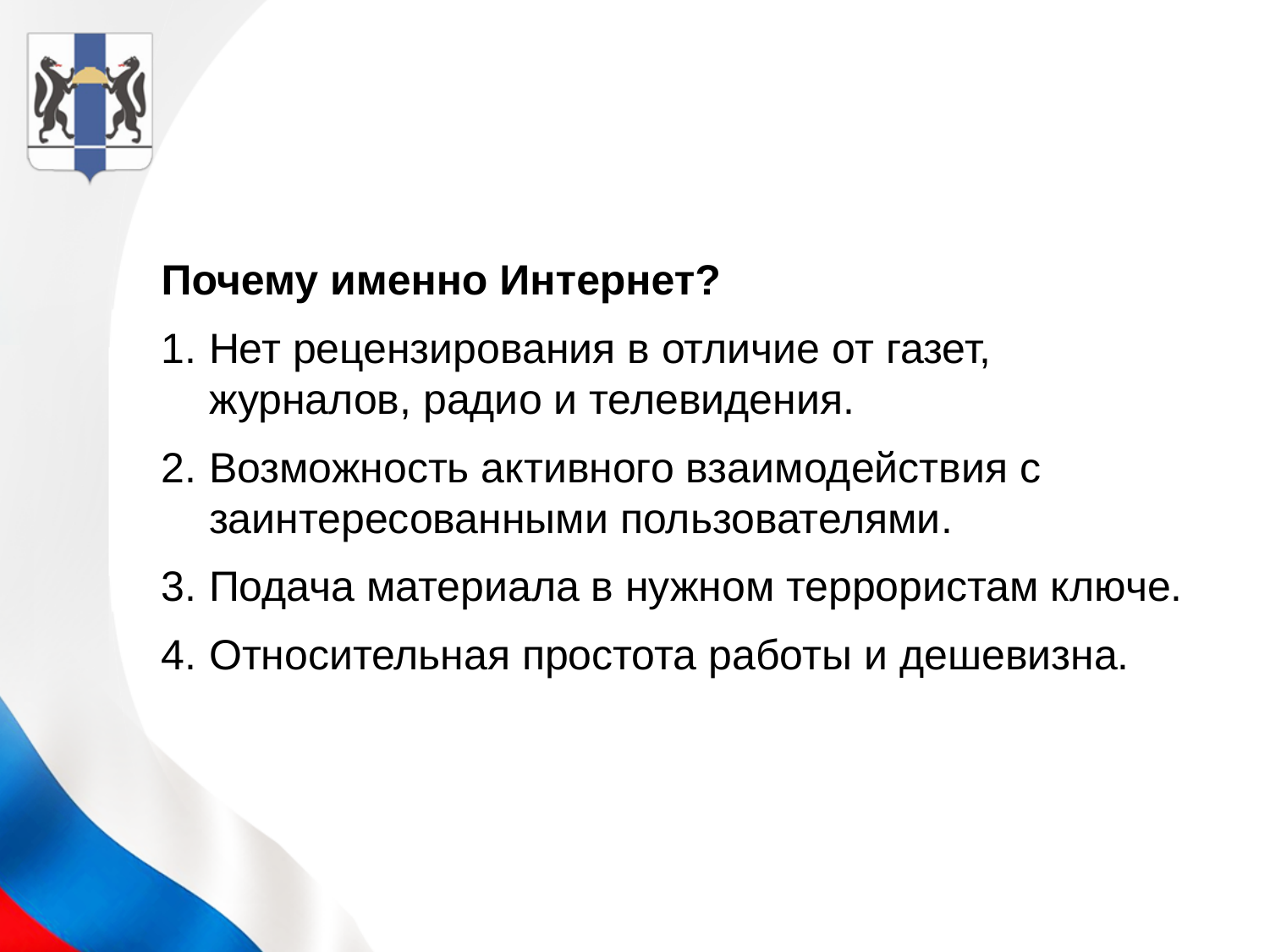

Почему именно Интернет?
Нет рецензирования в отличие от газет, журналов, радио и телевидения.
Возможность активного взаимодействия с заинтересованными пользователями.
Подача материала в нужном террористам ключе.
Относительная простота работы и дешевизна.